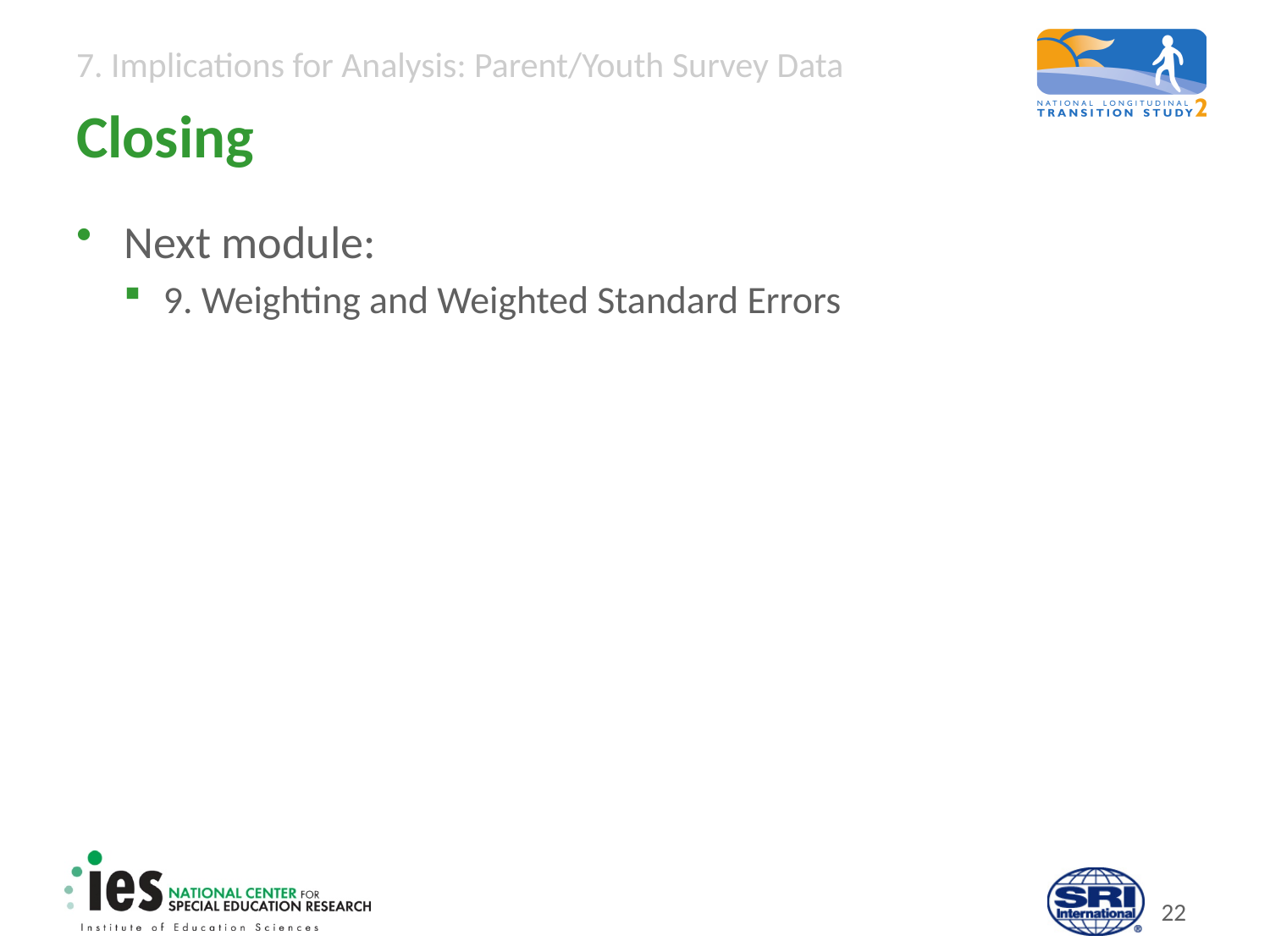

# Closing
Next module:
9. Weighting and Weighted Standard Errors

22